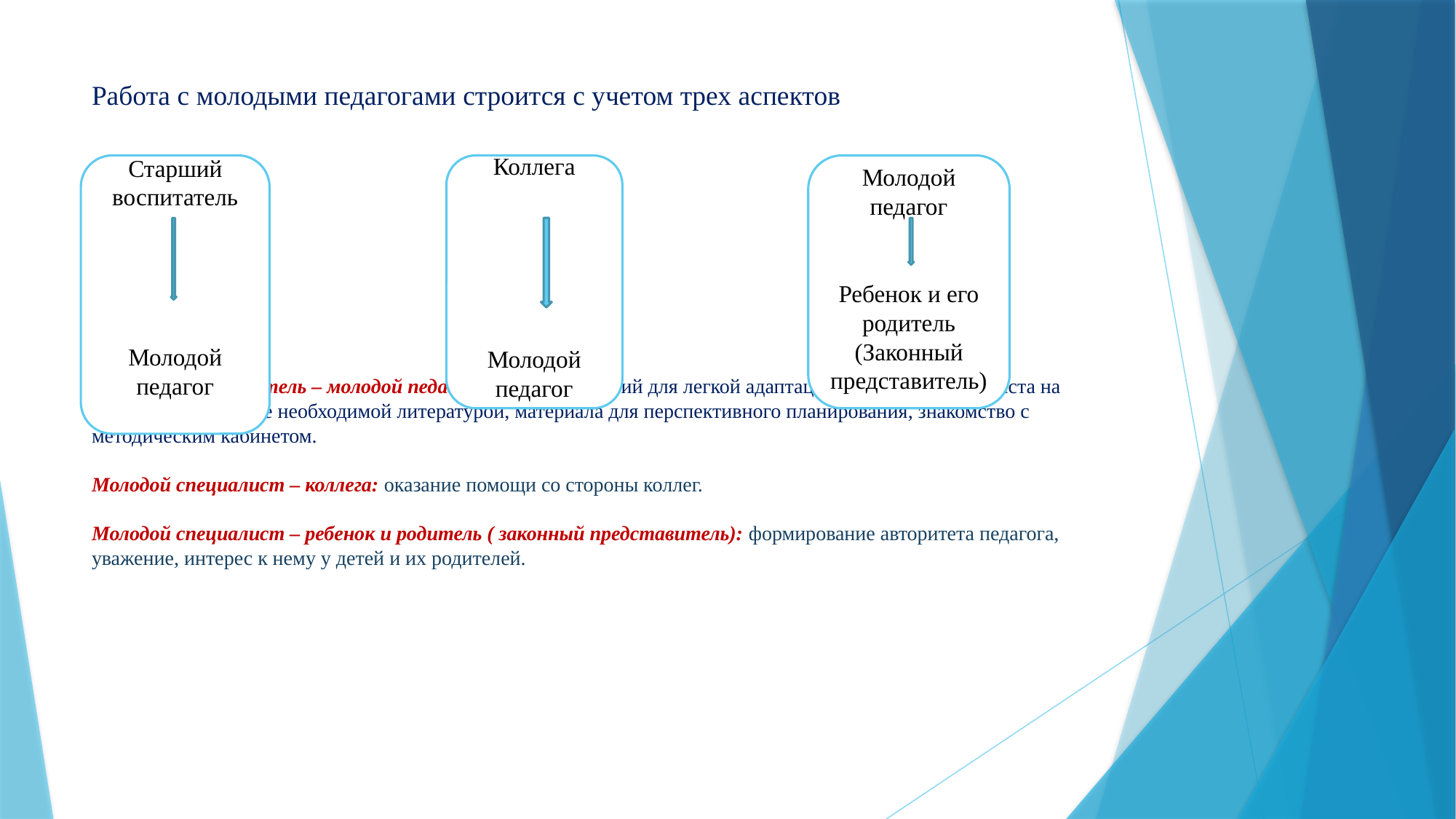

# Работа с молодыми педагогами строится с учетом трех аспектов Старший воспитатель – молодой педагог: Создание условий для легкой адаптации молодого специалиста на работе. Обеспечение необходимой литературой, материала для перспективного планирования, знакомство с методическим кабинетом. Молодой специалист – коллега: оказание помощи со стороны коллег. Молодой специалист – ребенок и родитель ( законный представитель): формирование авторитета педагога, уважение, интерес к нему у детей и их родителей.

Старший воспитатель

Молодой педагог

Коллега

Молодой педагог

Молодой педагог

Ребенок и его родитель (Законный представитель)